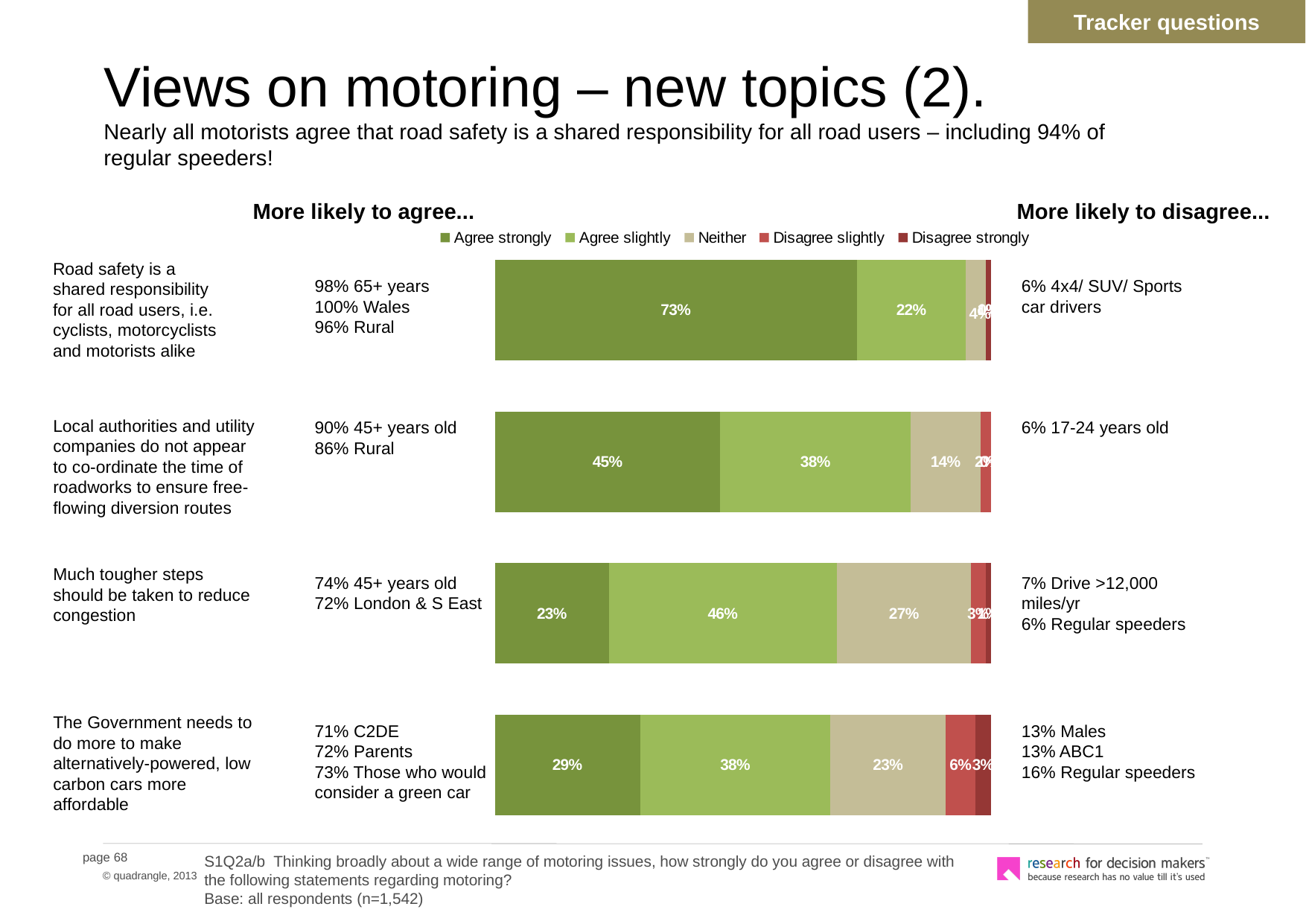

Tracker questions
# Views on motoring – new topics (2). Nearly all motorists agree that road safety is a shared responsibility for all road users – including 94% of regular speeders!

### Chart

| Category | Agree strongly | Agree slightly | Neither | Disagree slightly | Disagree strongly |
|---|---|---|---|---|---|
| Road safety is a shared responsibility | 0.7300000000000006 | 0.22 | 0.04000000000000002 | 0.0 | 0.010000000000000005 |
| LA and utility companies do not coordinate times | 0.45 | 0.3800000000000004 | 0.14 | 0.02000000000000001 | 0.0 |
| Tougher steps should be taken to reduce congestion | 0.23 | 0.46 | 0.27 | 0.030000000000000002 | 0.010000000000000005 |
| The Govt needs to do more to make alternatively powered vehicles available | 0.2900000000000003 | 0.3800000000000004 | 0.23 | 0.06000000000000003 | 0.030000000000000002 |
More likely to agree...
More likely to disagree...
Road safety is a shared responsibility for all road users, i.e. cyclists, motorcyclists and motorists alike
98% 65+ years
100% Wales
96% Rural
6% 4x4/ SUV/ Sports car drivers
Local authorities and utility companies do not appear to co-ordinate the time of roadworks to ensure free-flowing diversion routes
90% 45+ years old
86% Rural
6% 17-24 years old
Much tougher steps should be taken to reduce congestion
74% 45+ years old
72% London & S East
7% Drive >12,000 miles/yr
6% Regular speeders
The Government needs to do more to make alternatively-powered, low carbon cars more affordable
71% C2DE
72% Parents
73% Those who would consider a green car
13% Males
13% ABC1
16% Regular speeders
S1Q2a/b  Thinking broadly about a wide range of motoring issues, how strongly do you agree or disagree with the following statements regarding motoring?
Base: all respondents (n=1,542)